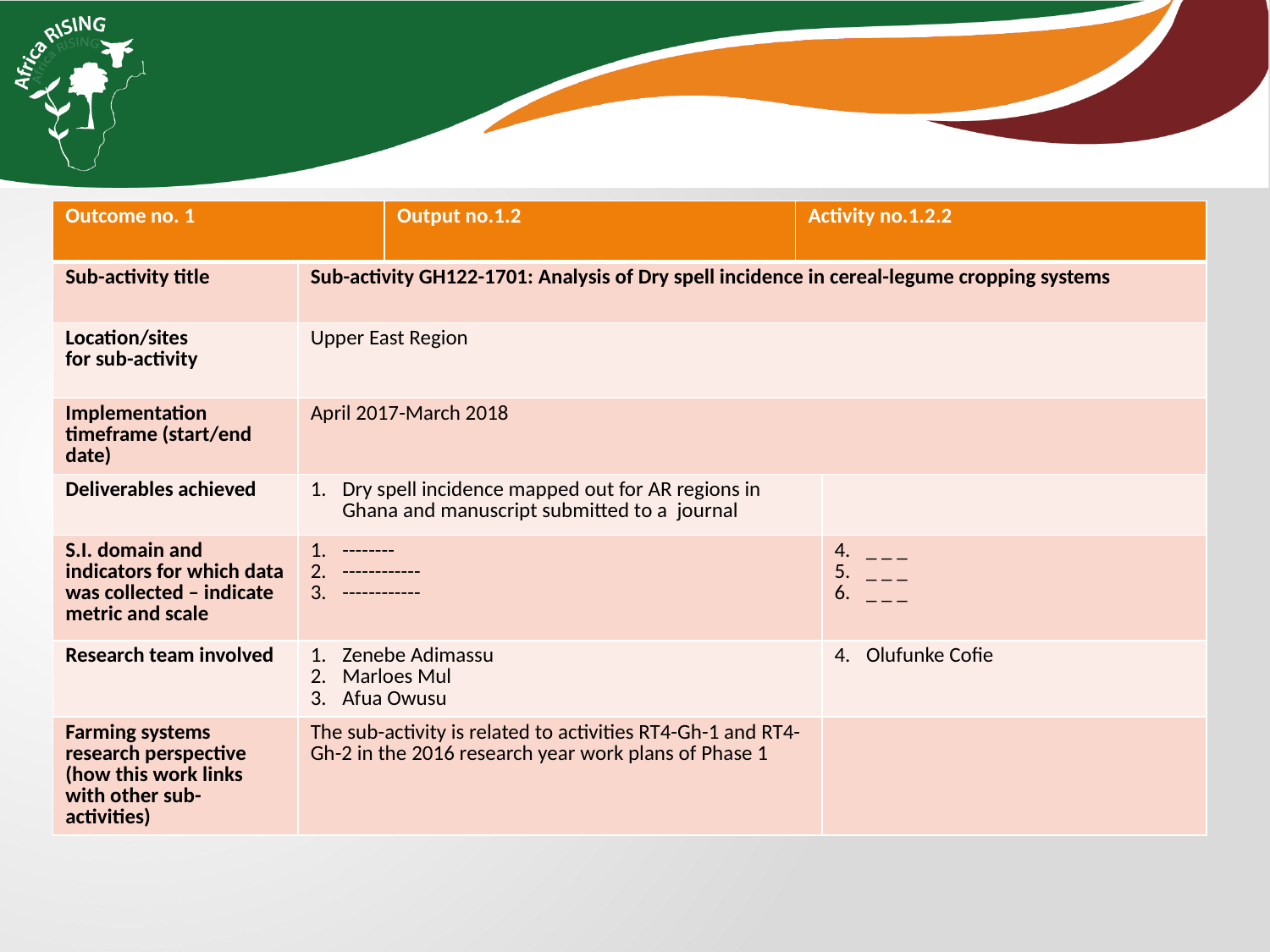

| Outcome no. 1 |  | Output no.1.2 | Activity no.1.2.2 |  |
| --- | --- | --- | --- | --- |
| Sub-activity title | Sub-activity GH122-1701: Analysis of Dry spell incidence in cereal-legume cropping systems |  |  |  |
| Location/sites for sub-activity | Upper East Region |  |  |  |
| Implementation timeframe (start/end date) | April 2017-March 2018 |  |  |  |
| Deliverables achieved | Dry spell incidence mapped out for AR regions in Ghana and manuscript submitted to a journal |  |  |  |
| S.I. domain and indicators for which data was collected – indicate metric and scale | -------- ------------ ------------ |  |  | \_ \_ \_ \_ \_ \_ \_ \_ \_ |
| Research team involved | Zenebe Adimassu Marloes Mul Afua Owusu |  |  | Olufunke Cofie |
| Farming systems research perspective (how this work links with other sub-activities) | The sub-activity is related to activities RT4-Gh-1 and RT4-Gh-2 in the 2016 research year work plans of Phase 1 |  |  |  |